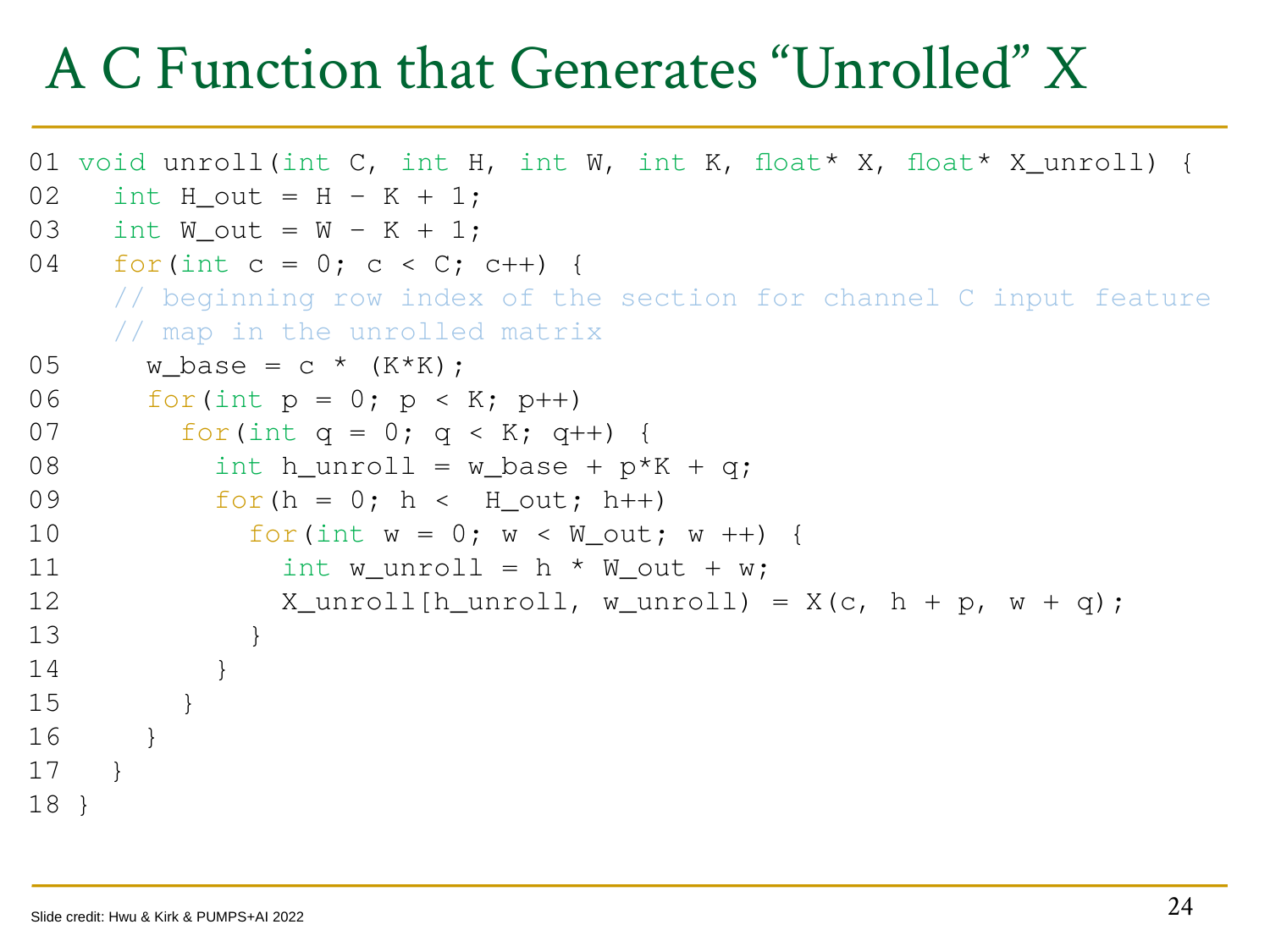

# A C Function that Generates “Unrolled” X
01 void unroll(int C, int H, int W, int K, float* X, float* X_unroll) {
02   int H_out = H – K + 1;
03   int W_out = W – K + 1;
04   for(int c = 0; c < C; c++) {
     // beginning row index of the section for channel C input feature
     // map in the unrolled matrix
05     w_base = c * (K*K);
06     for(int p = 0; p < K; p++)
07       for(int q = 0; q < K; q++) {
08         int h_unroll = w_base + p*K + q;
09         for(h = 0; h <  H_out; h++)
10           for(int w = 0; w < W_out; w ++) {
11             int w_unroll = h * W_out + w;
12             X_unroll[h_unroll, w_unroll) = X(c, h + p, w + q);
13           }
14         }
15       }
    }
  }
}

24
Slide credit: Hwu & Kirk & PUMPS+AI 2022